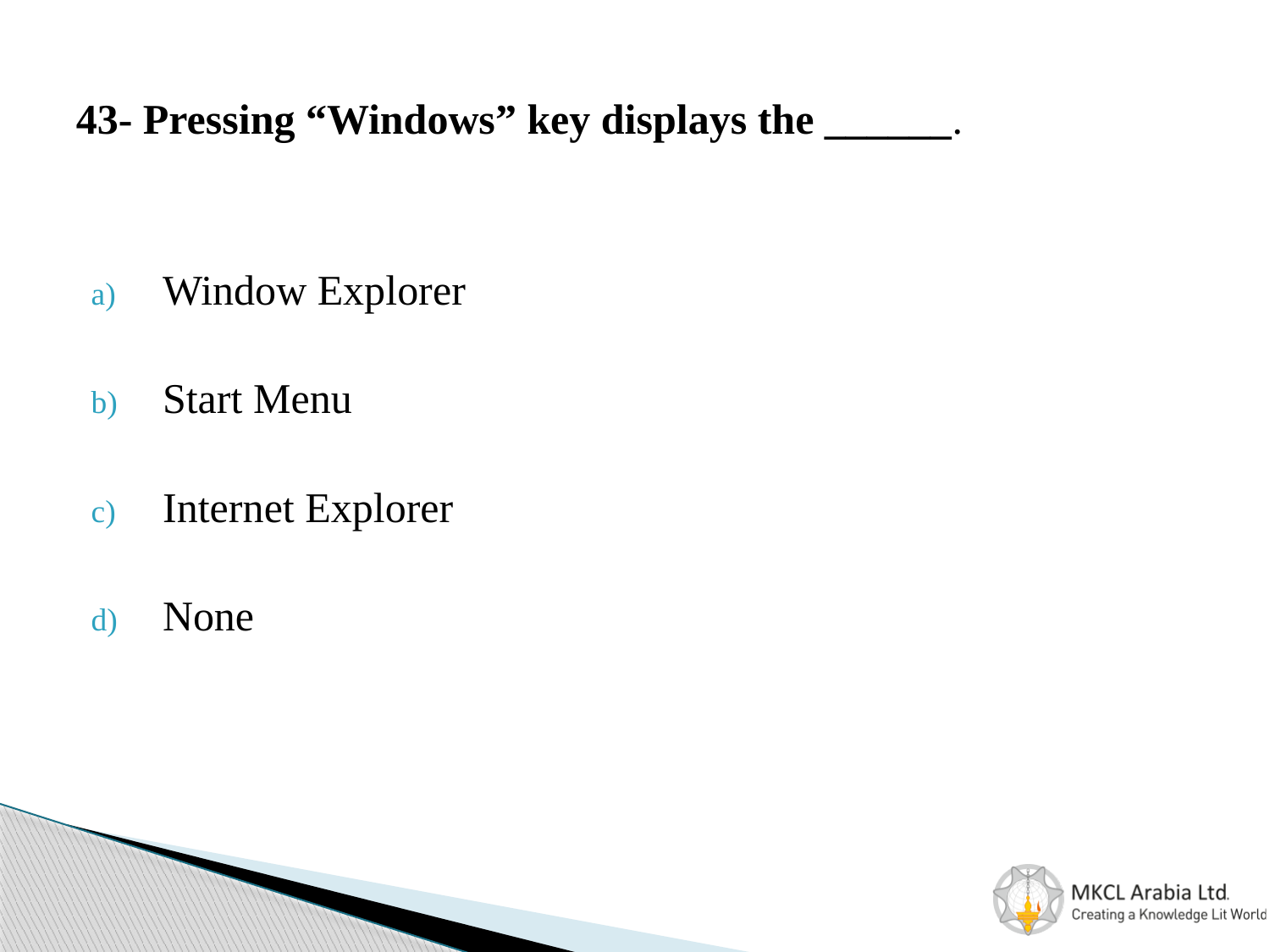

# 43- Pressing “Windows” key displays the ______.
Window Explorer
Start Menu
Internet Explorer
None